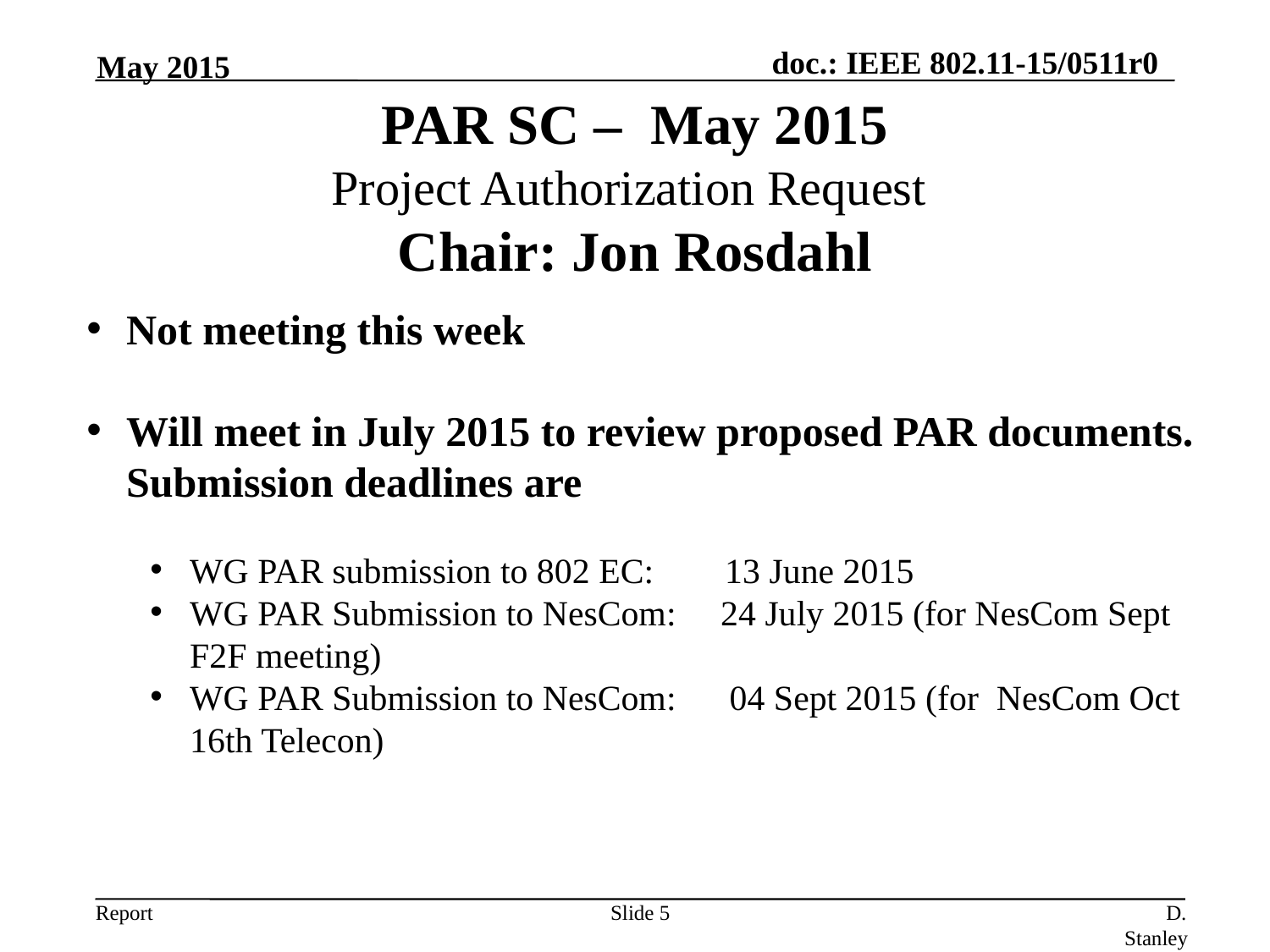

May 2015

PAR SC –  May 2015
Project Authorization Request
Chair: Jon Rosdahl
Not meeting this week

Will meet in July 2015 to review proposed PAR documents. Submission deadlines are

WG PAR submission to 802 EC:        13 June 2015
WG PAR Submission to NesCom:     24 July 2015 (for NesCom Sept F2F meeting)
WG PAR Submission to NesCom:      04 Sept 2015 (for  NesCom Oct 16th Telecon)

Slide 5
D. Stanley, Aruba Networks